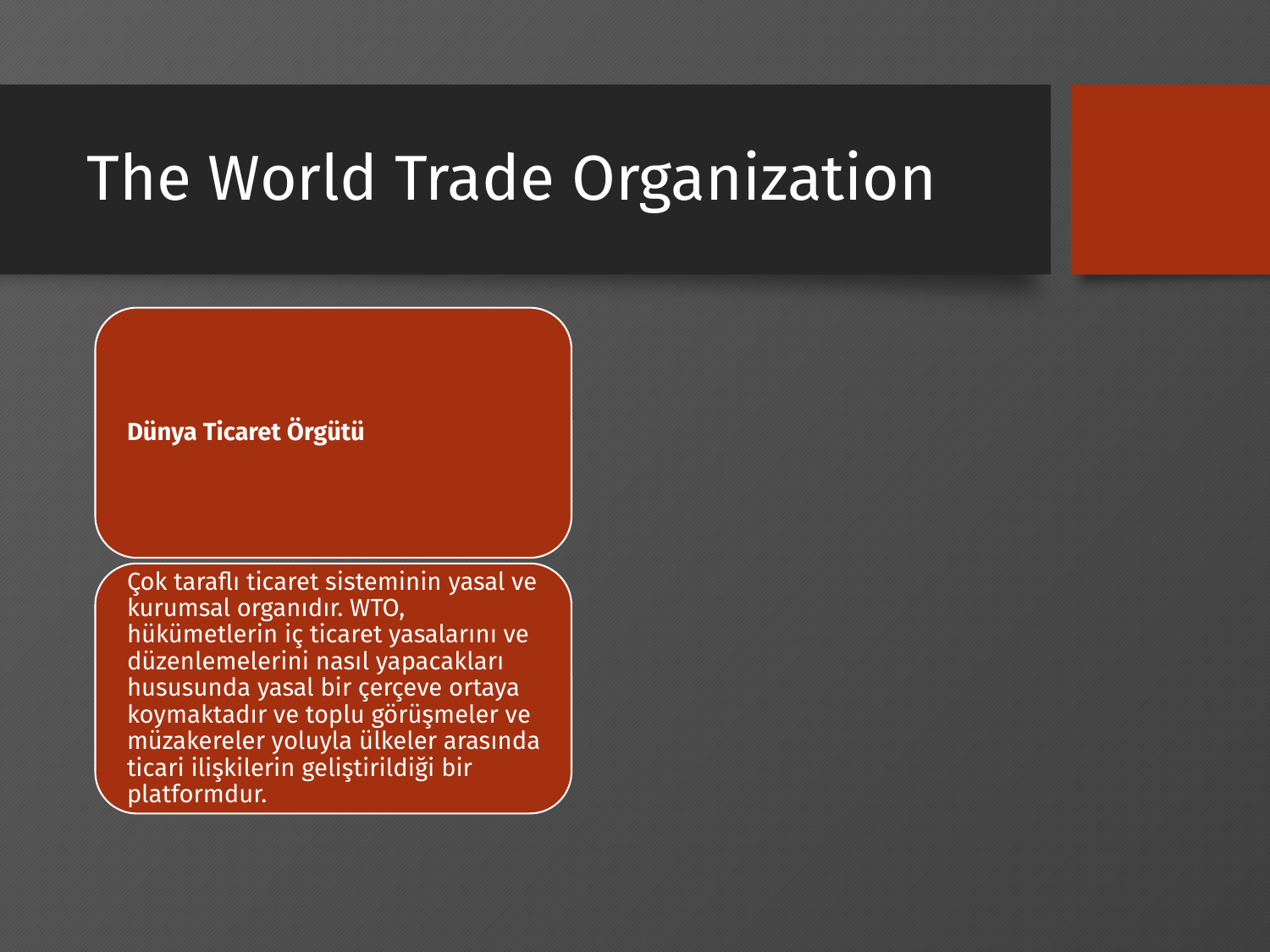

# The World Trade Organization
Dünya Ticaret Örgütü
Çok taraflı ticaret sisteminin yasal ve kurumsal organıdır. WTO, hükümetlerin iç ticaret yasalarını ve düzenlemelerini nasıl yapacakları hususunda yasal bir çerçeve ortaya koymaktadır ve toplu görüşmeler ve müzakereler yoluyla ülkeler arasında ticari ilişkilerin geliştirildiği bir platformdur.